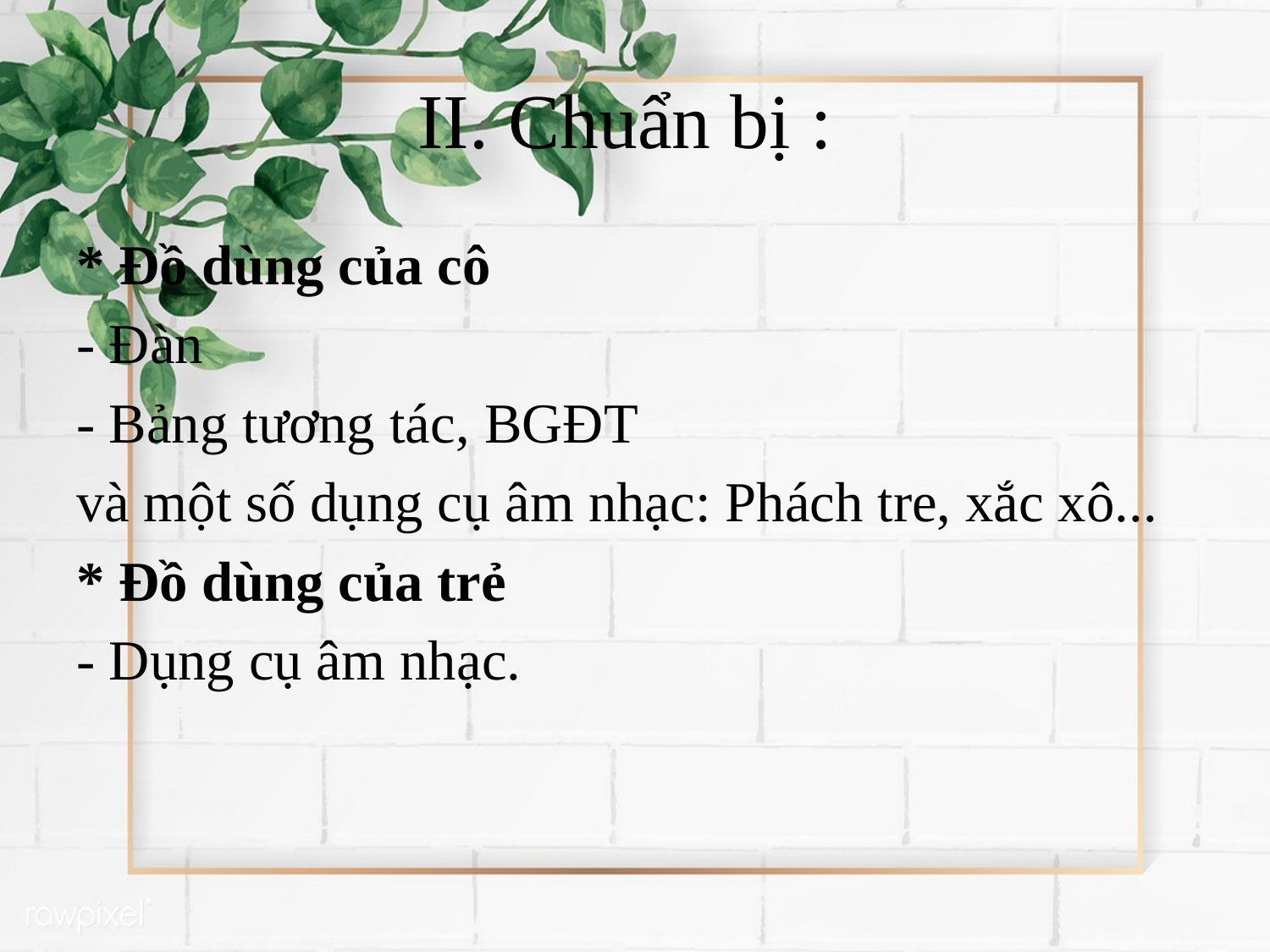

# II. Chuẩn bị :
* Đồ dùng của cô
- Đàn
- Bảng tương tác, BGĐT
và một số dụng cụ âm nhạc: Phách tre, xắc xô...
* Đồ dùng của trẻ
- Dụng cụ âm nhạc.